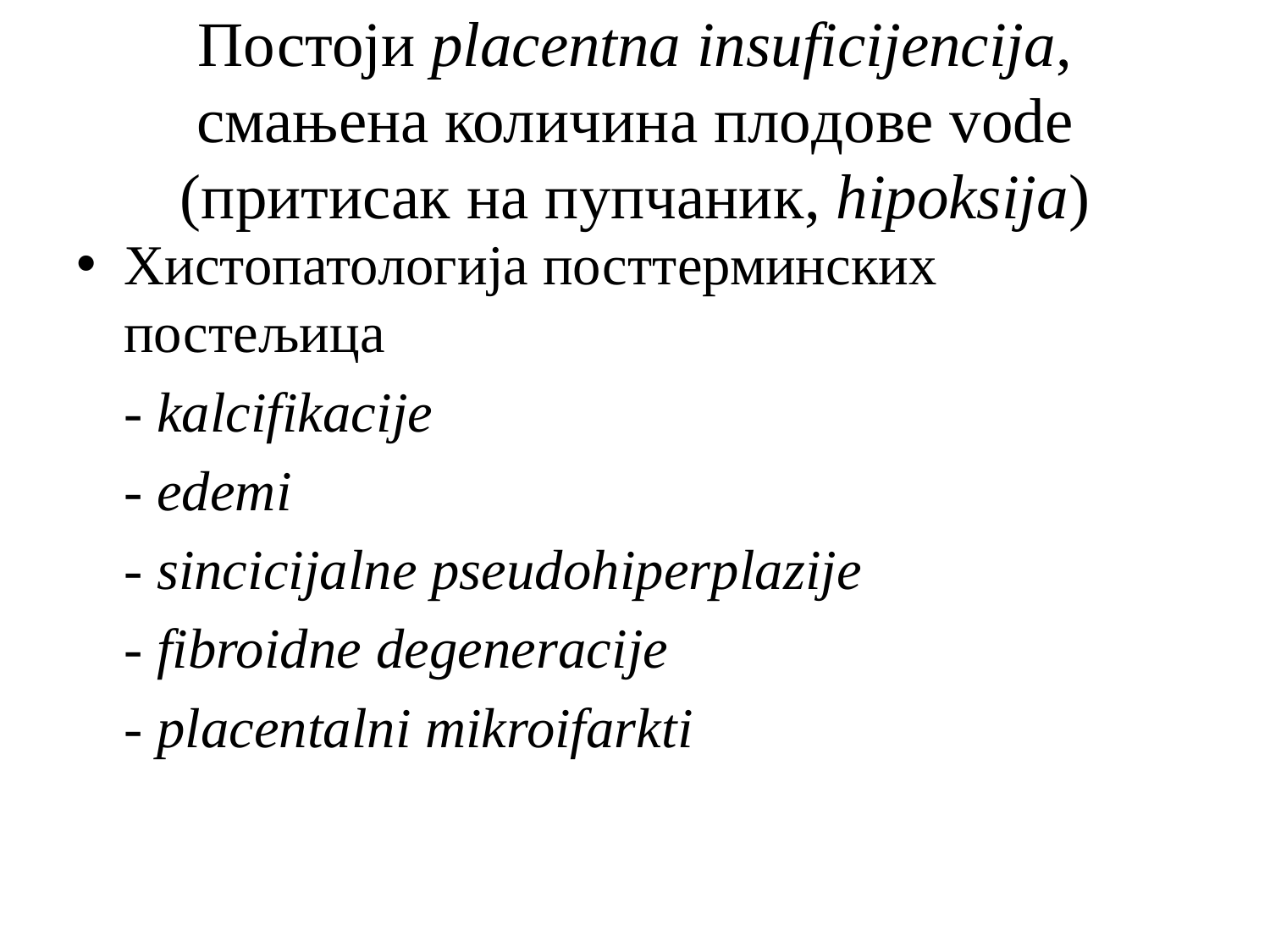

# Постоји placentna insuficijencija, смањенa количинa плoдoвe vode (притисак на пупчаник, hipoksija)
Хистопатологија посттерминских постељица
	- kalcifikacije
	- edemi
	- sincicijalne pseudohiperplazije
	- fibroidne degeneracije
	- placentalni mikroifarkti